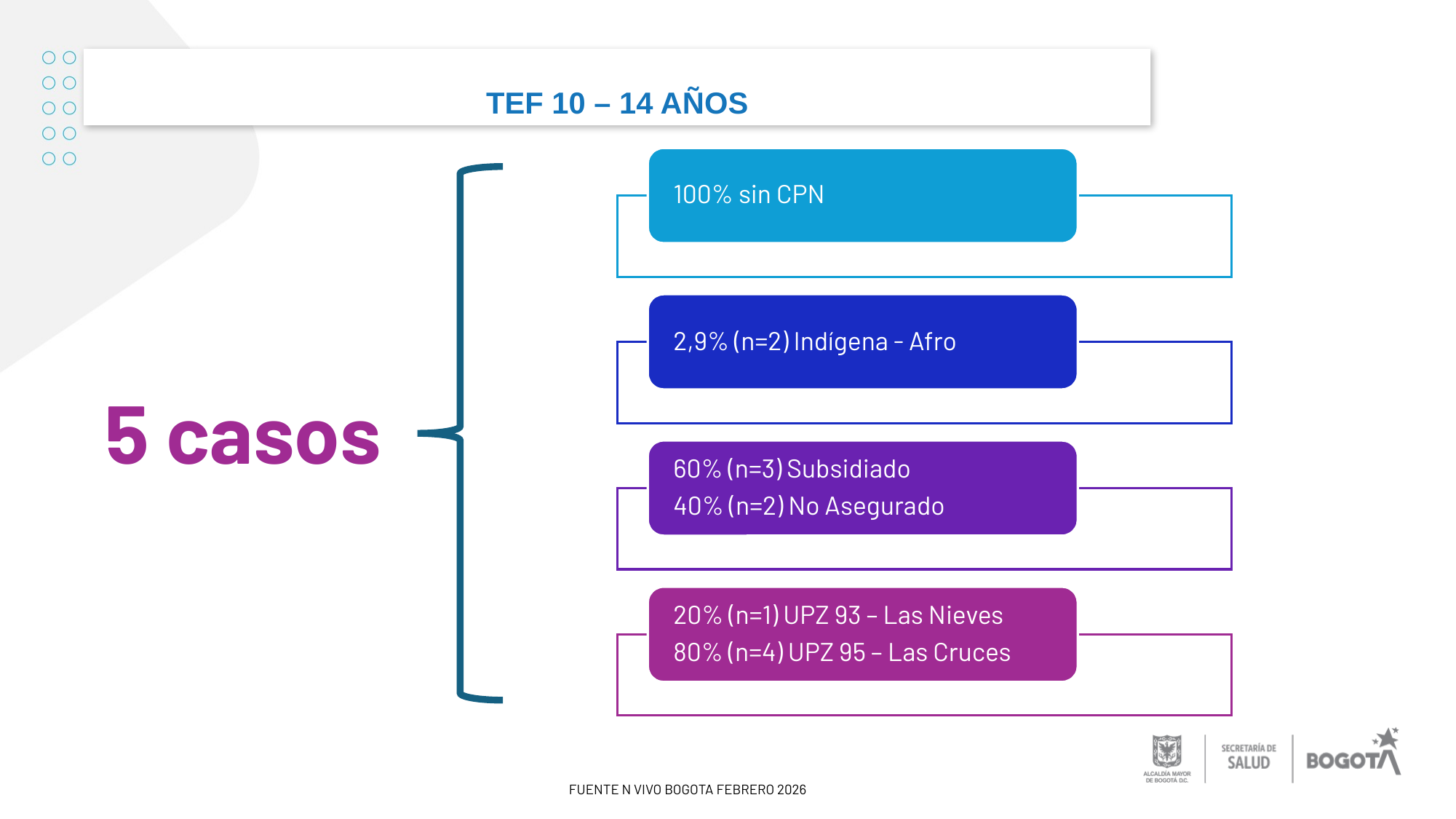

TEF 10 – 14 AÑOS
100% sin CPN
2,9% (n=2) Indígena - Afro
60% (n=3) Subsidiado
40% (n=2) No Asegurado
20% (n=1) UPZ 93 – Las Nieves
80% (n=4) UPZ 95 – Las Cruces

5 casos
FUENTE N VIVO BOGOTA FEBRERO 2026